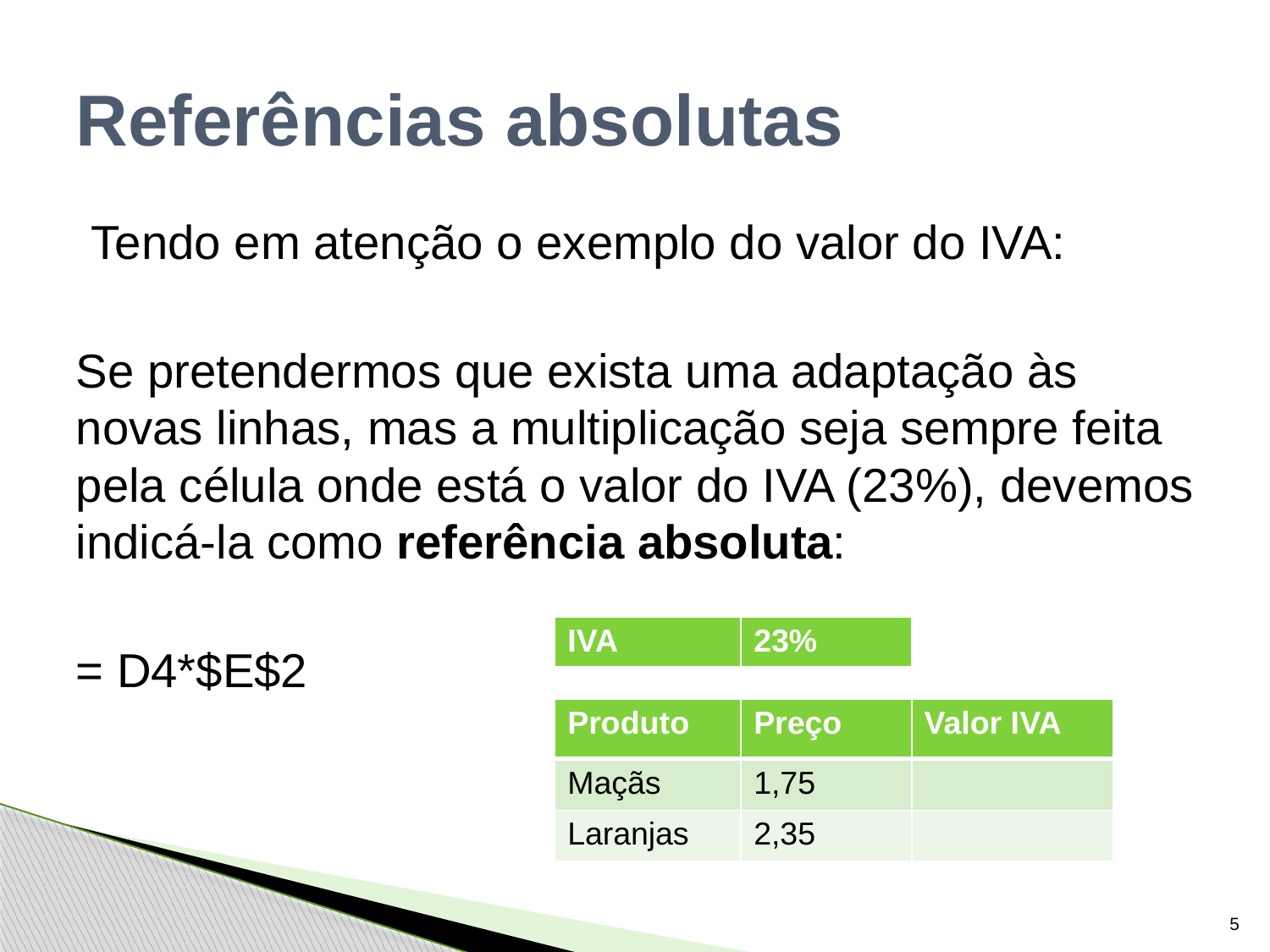

# Referências absolutas
Tendo em atenção o exemplo do valor do IVA:

Se pretendermos que exista uma adaptação às novas linhas, mas a multiplicação seja sempre feita pela célula onde está o valor do IVA (23%), devemos indicá-la como referência absoluta:

= D4*$E$2
| IVA | 23% |
| --- | --- |
| Produto | Preço | Valor IVA |
| --- | --- | --- |
| Maçãs | 1,75 |  |
| Laranjas | 2,35 |  |
5